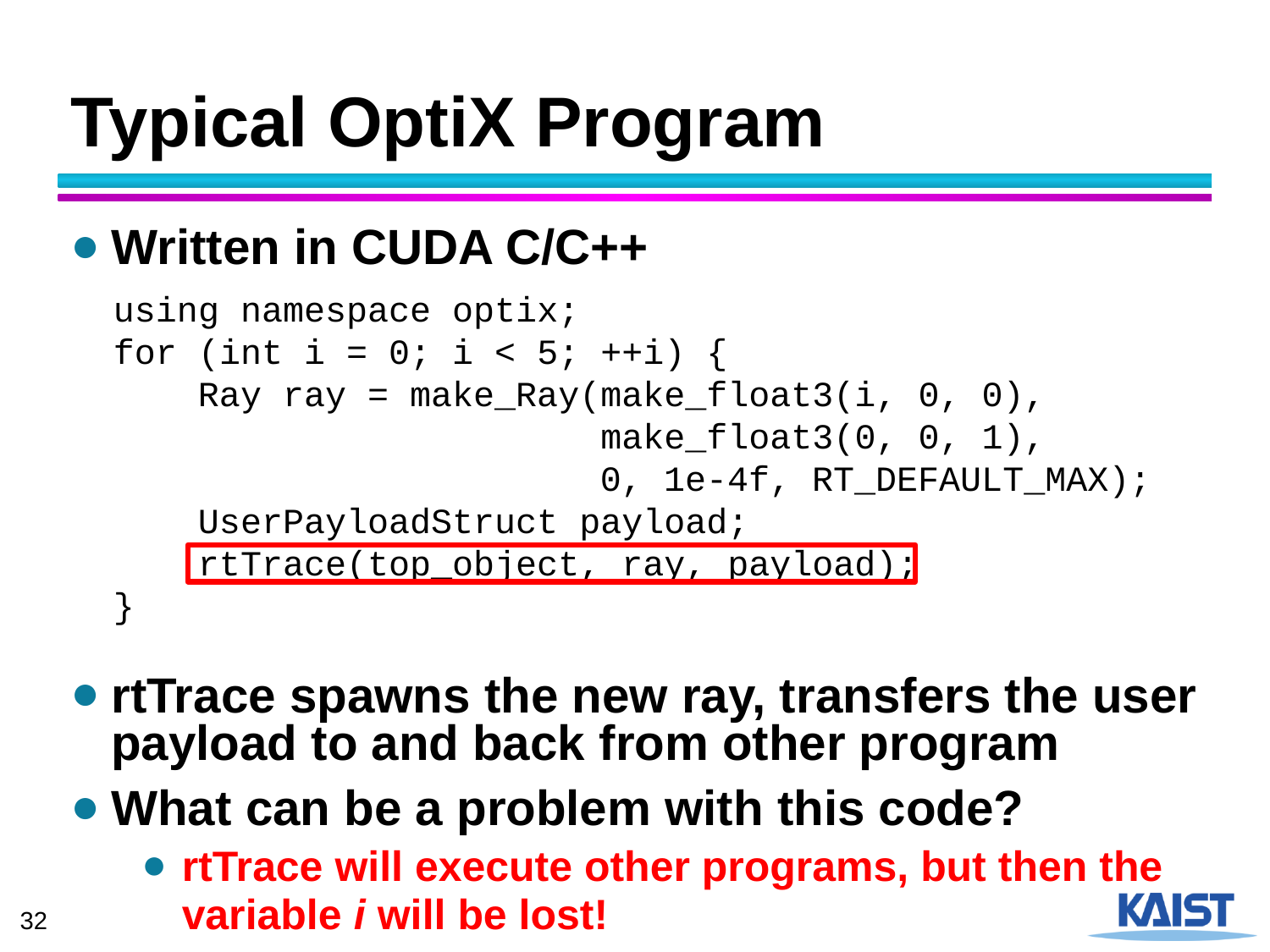

# Typical OptiX Program
Written in CUDA C/C++

rtTrace spawns the new ray, transfers the user payload to and back from other program
What can be a problem with this code?
rtTrace will execute other programs, but then the variable i will be lost!
using namespace optix;
for (int i = 0; i < 5; ++i) {
    Ray ray = make_Ray(make_float3(i, 0, 0),
                       make_float3(0, 0, 1),
                       0, 1e-4f, RT_DEFAULT_MAX);
    UserPayloadStruct payload;
    rtTrace(top_object, ray, payload);
}